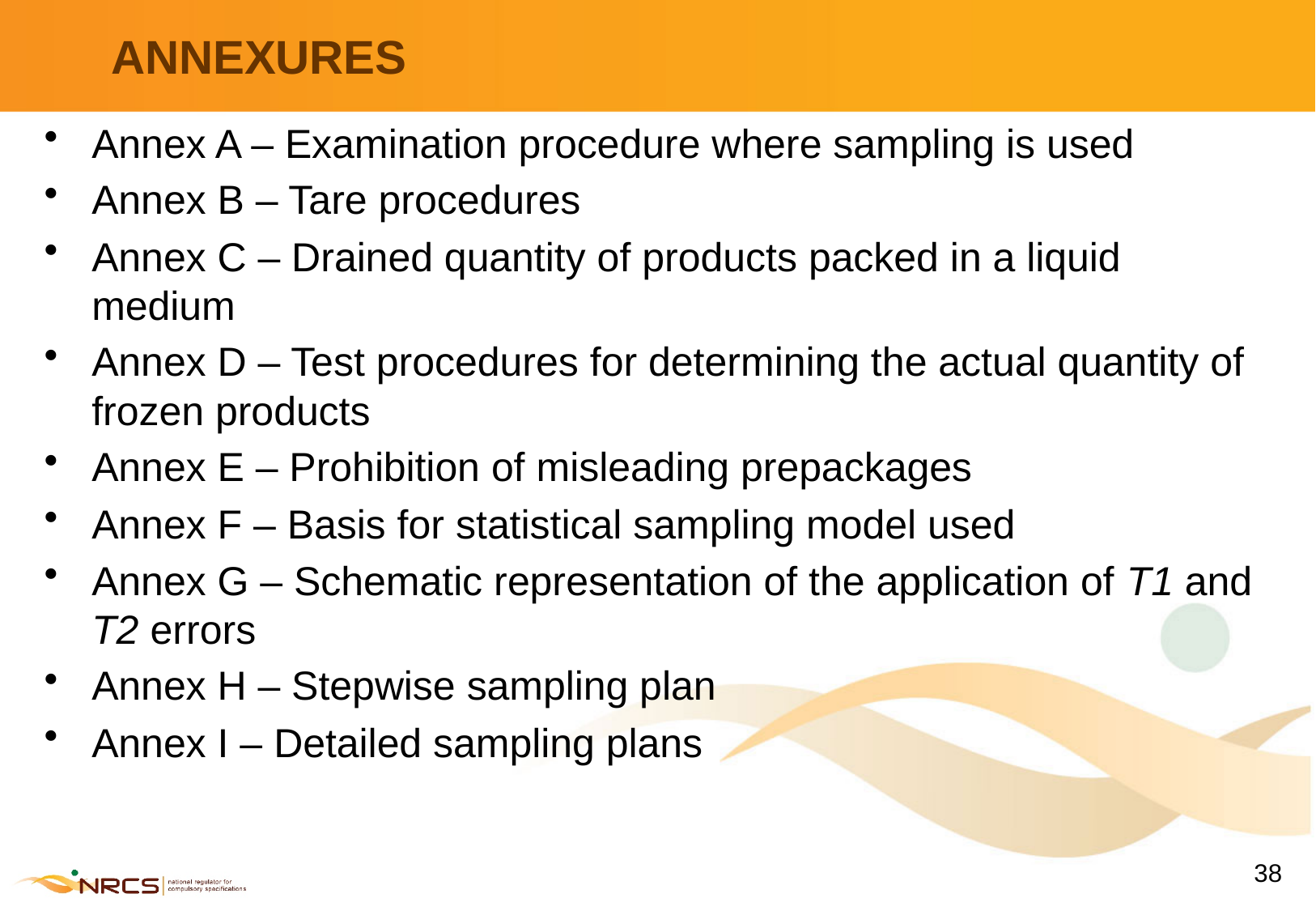

# ANNEXURES
Annex A – Examination procedure where sampling is used
Annex B – Tare procedures
Annex C – Drained quantity of products packed in a liquid medium
Annex D – Test procedures for determining the actual quantity of frozen products
Annex E – Prohibition of misleading prepackages
Annex F – Basis for statistical sampling model used
Annex G – Schematic representation of the application of T1 and T2 errors
Annex H – Stepwise sampling plan
Annex I – Detailed sampling plans
38